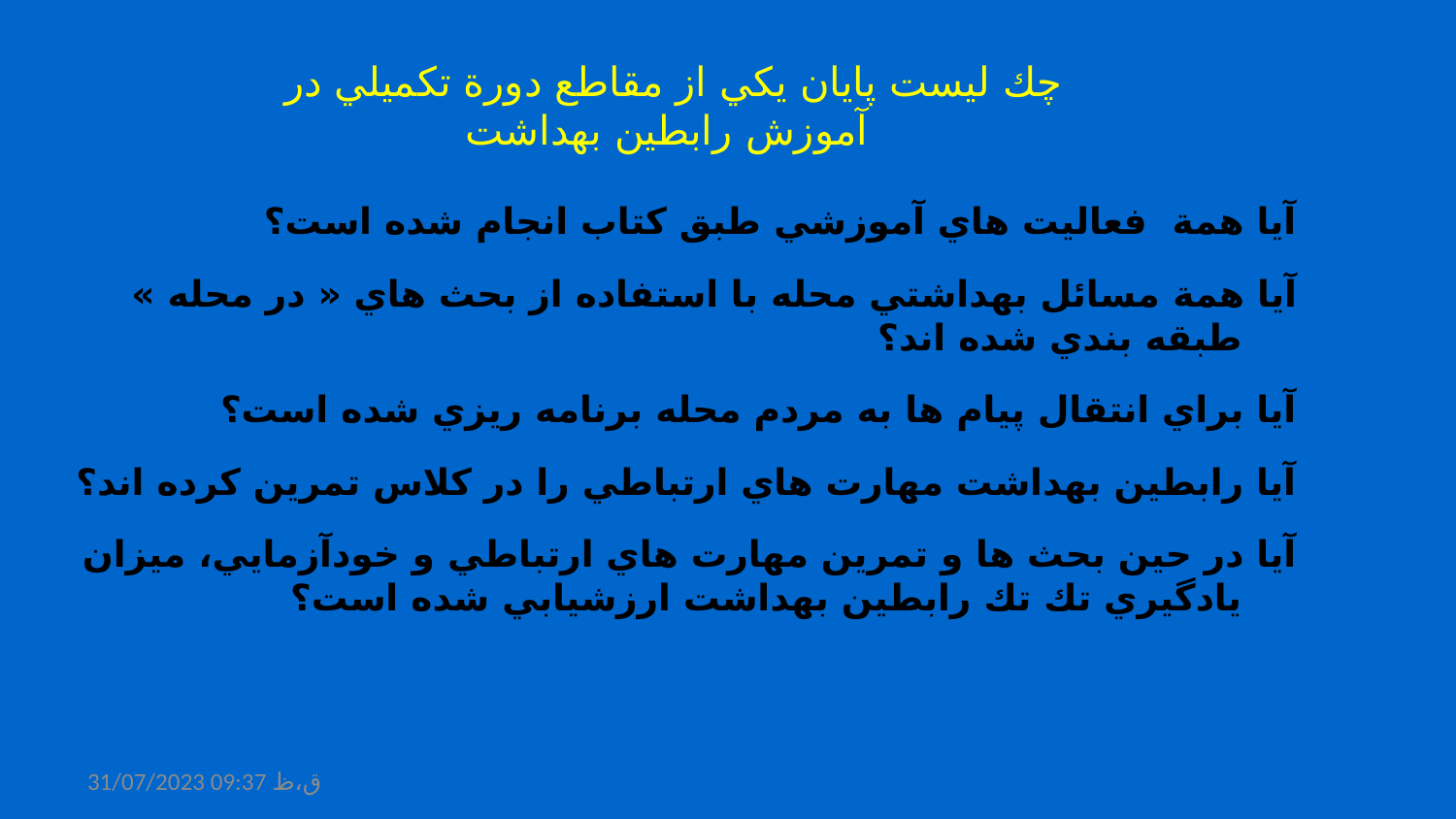

# چك ليست پايان يكي از مقاطع دورة‌ تكميلي در آموزش رابطين بهداشت
آيا همة  فعاليت هاي آموزشي طبق كتاب انجام شده است؟

آيا همة‌ مسائل بهداشتي محله با استفاده از بحث هاي « در محله » طبقه بندي شده اند؟

آيا براي انتقال پيام ها به مردم محله برنامه ريزي شده است؟

آيا رابطين بهداشت مهارت هاي ارتباطي را در كلاس تمرين كرده اند؟

آيا در حين بحث ها و تمرين مهارت هاي ارتباطي و خودآزمايي، ميزان يادگيري تك تك رابطين بهداشت ارزشيابي شده است؟

31/07/2023 09:37 ق،ظ